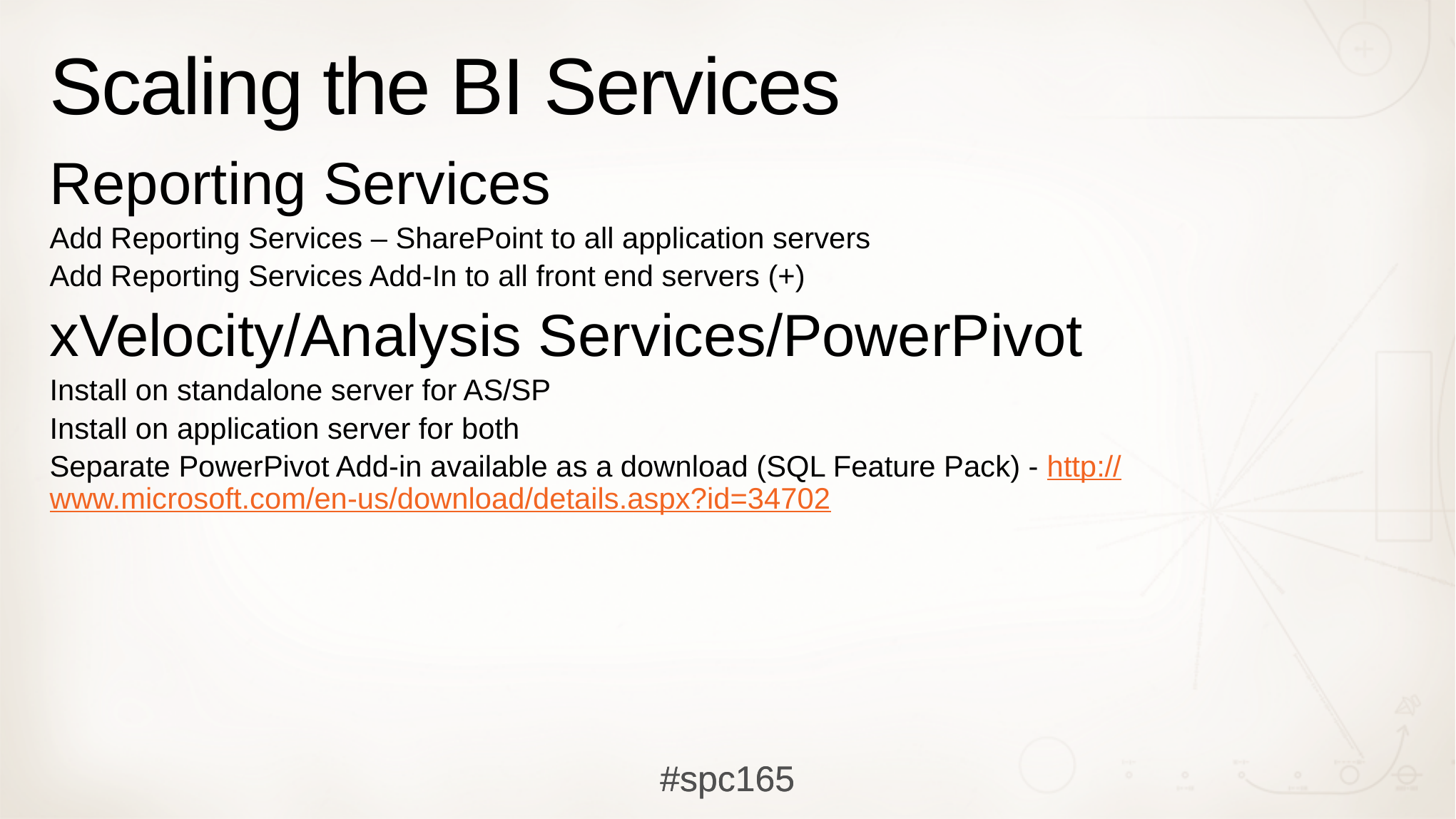

# Scaling the BI Services
Reporting Services
Add Reporting Services – SharePoint to all application servers
Add Reporting Services Add-In to all front end servers (+)
xVelocity/Analysis Services/PowerPivot
Install on standalone server for AS/SP
Install on application server for both
Separate PowerPivot Add-in available as a download (SQL Feature Pack) - http://www.microsoft.com/en-us/download/details.aspx?id=34702